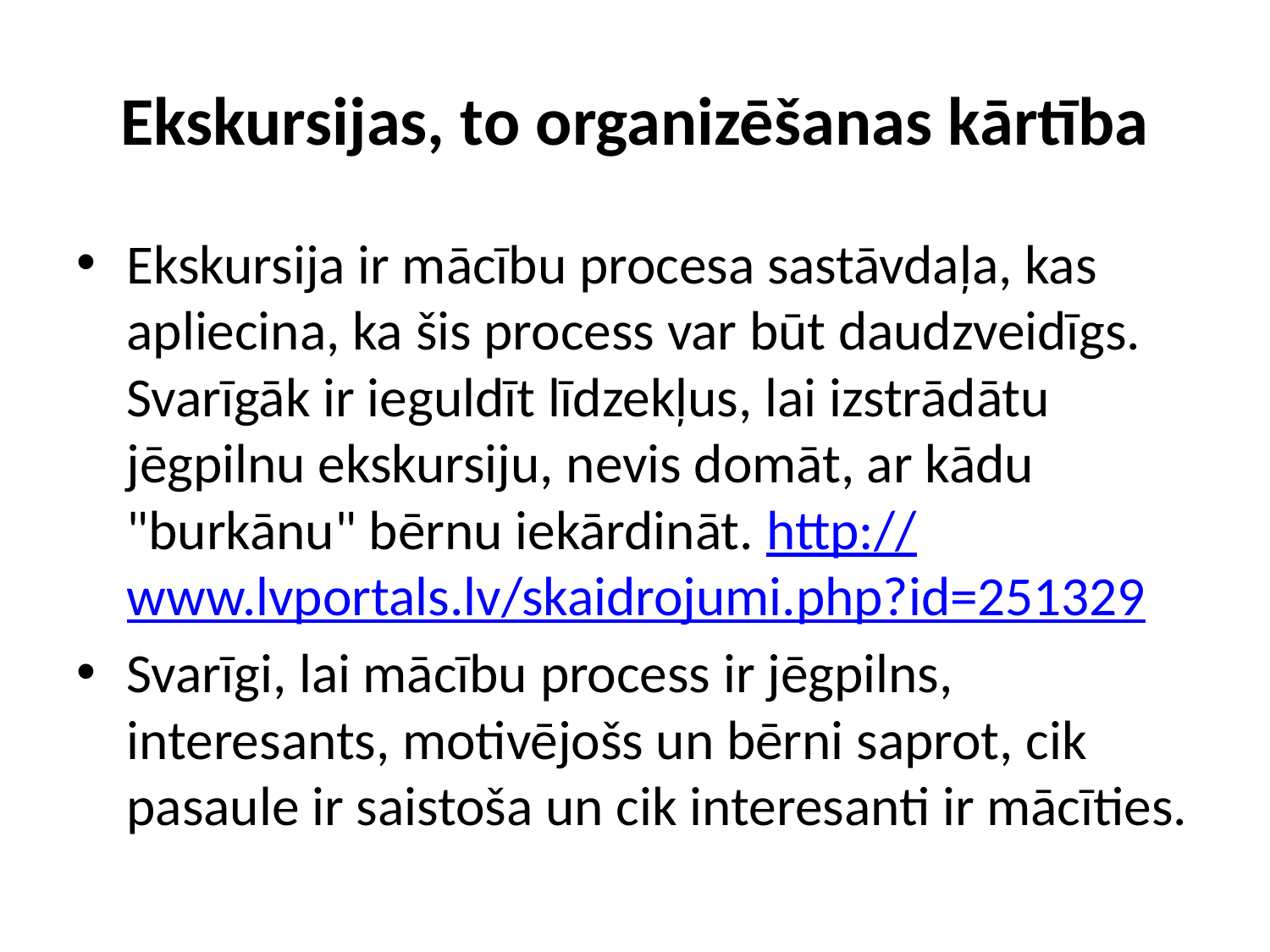

# Ekskursijas, to organizēšanas kārtība
Ekskursija ir mācību procesa sastāvdaļa, kas apliecina, ka šis process var būt daudzveidīgs. Svarīgāk ir ieguldīt līdzekļus, lai izstrādātu jēgpilnu ekskursiju, nevis domāt, ar kādu "burkānu" bērnu iekārdināt. http://www.lvportals.lv/skaidrojumi.php?id=251329
Svarīgi, lai mācību process ir jēgpilns, interesants, motivējošs un bērni saprot, cik pasaule ir saistoša un cik interesanti ir mācīties.